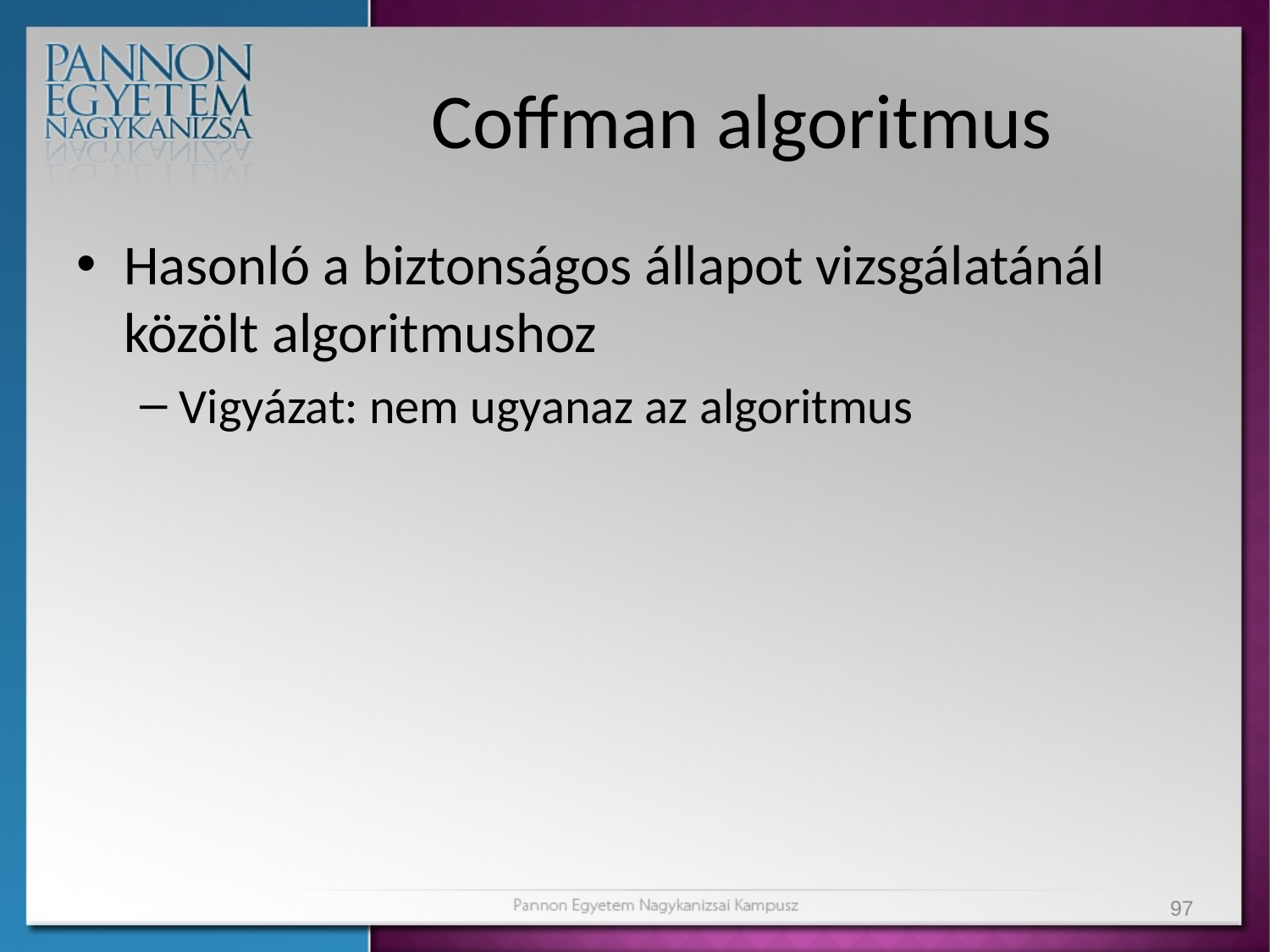

# Coffman algoritmus
Hasonló a biztonságos állapot vizsgálatánál közölt algoritmushoz
Vigyázat: nem ugyanaz az algoritmus
97